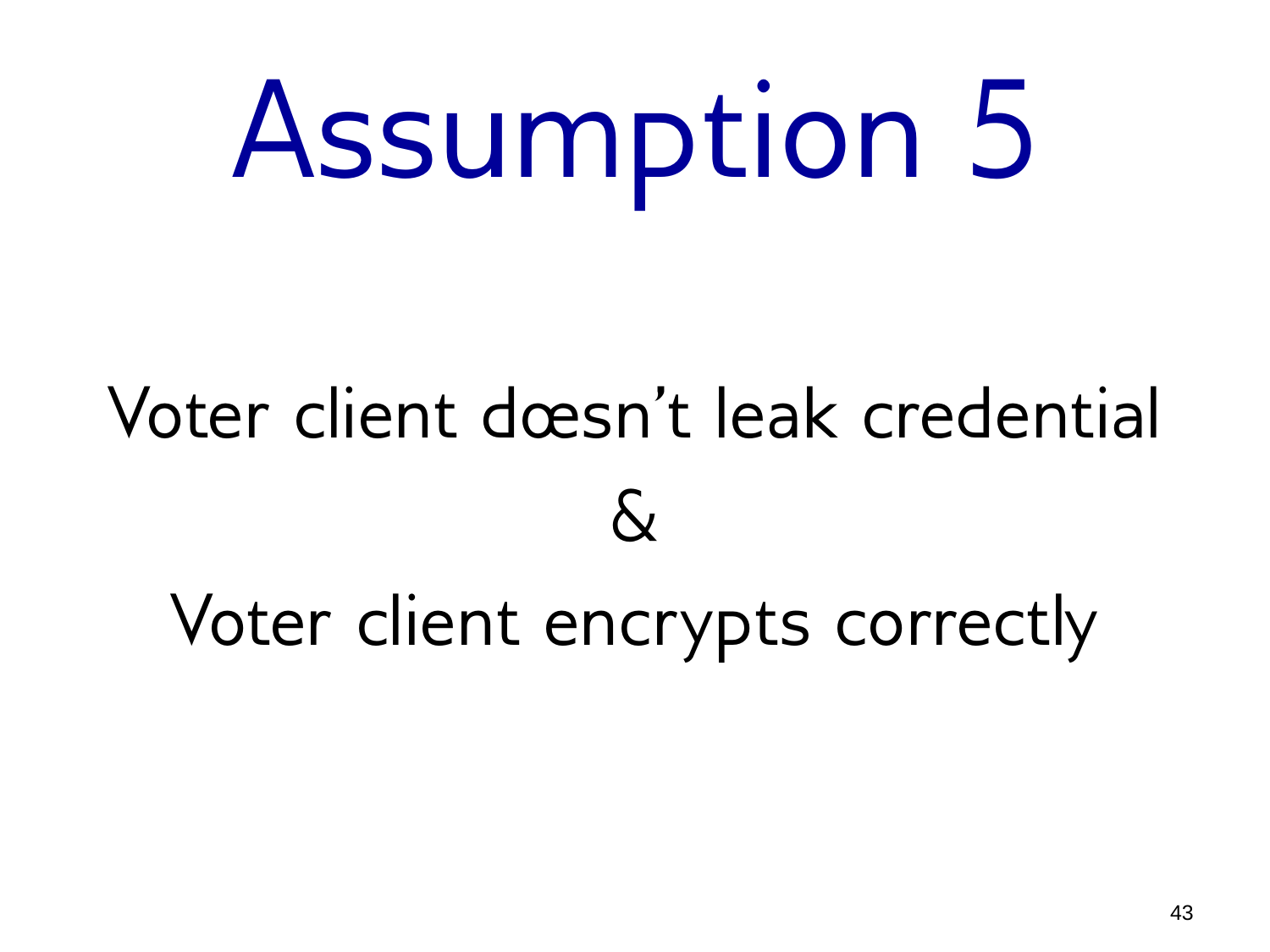

# Assumption 5

Voter client doesn’t leak credential
&
Voter client encrypts correctly
43